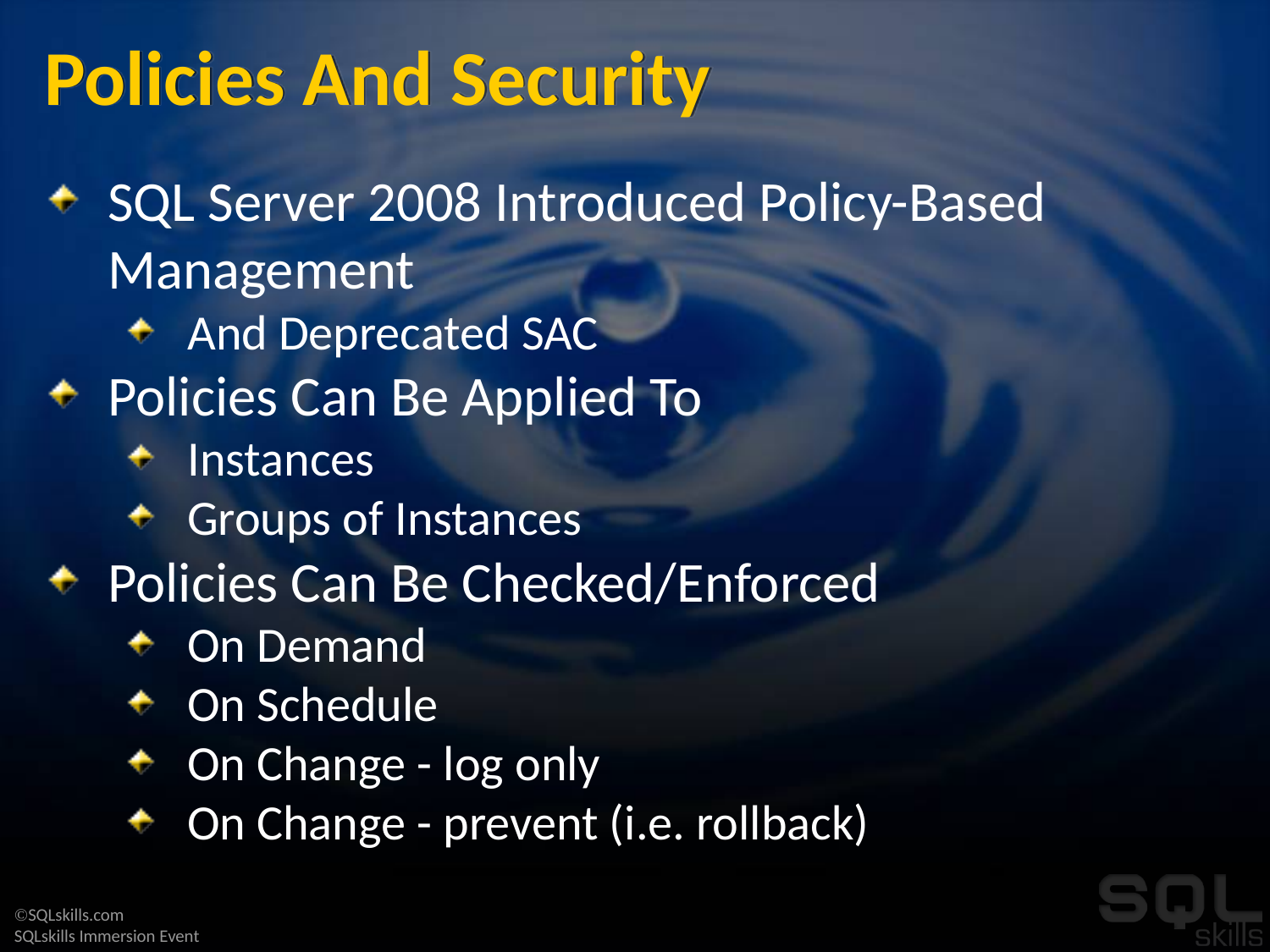

# Policies And Security
SQL Server 2008 Introduced Policy-Based Management
And Deprecated SAC
Policies Can Be Applied To
Instances
Groups of Instances
Policies Can Be Checked/Enforced
On Demand
On Schedule
On Change - log only
On Change - prevent (i.e. rollback)